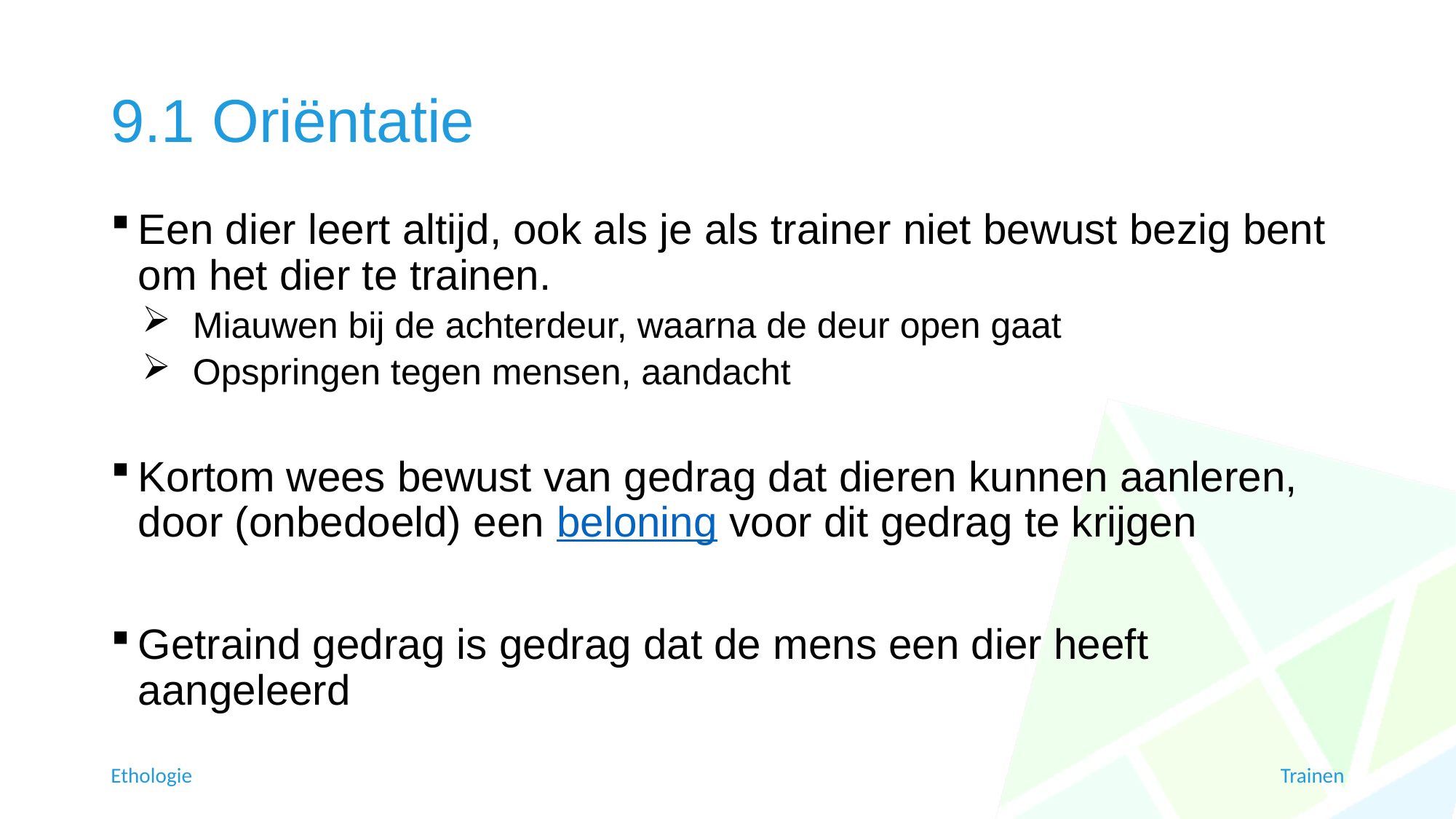

# 9.1 Oriëntatie
Een dier leert altijd, ook als je als trainer niet bewust bezig bent om het dier te trainen.
Miauwen bij de achterdeur, waarna de deur open gaat
Opspringen tegen mensen, aandacht

Kortom wees bewust van gedrag dat dieren kunnen aanleren, door (onbedoeld) een beloning voor dit gedrag te krijgen

Getraind gedrag is gedrag dat de mens een dier heeft aangeleerd
Ethologie
Trainen